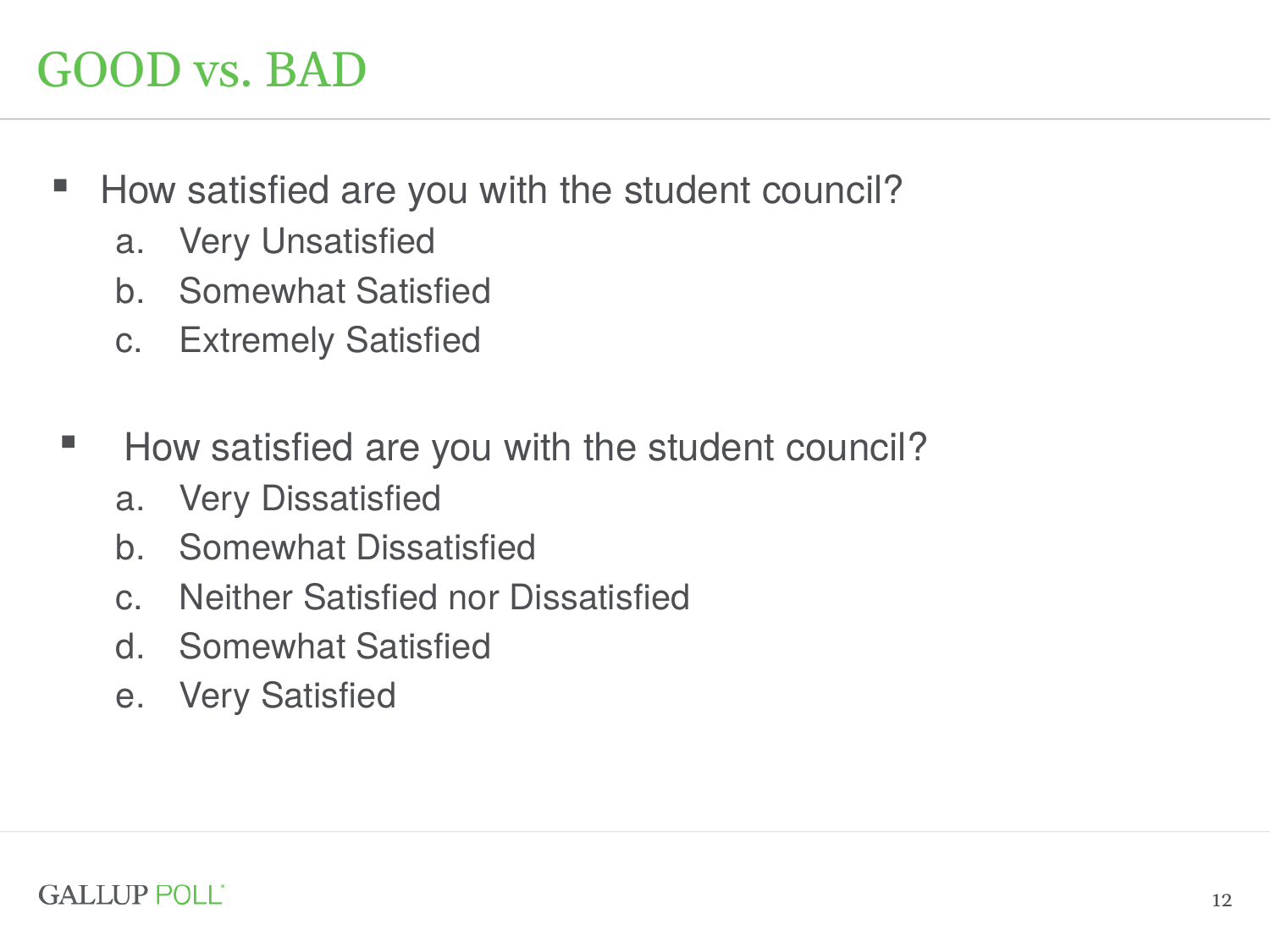

# GOOD vs. BAD
How satisfied are you with the student council?
Very Unsatisfied
Somewhat Satisfied
Extremely Satisfied

How satisfied are you with the student council?
Very Dissatisfied
Somewhat Dissatisfied
Neither Satisfied nor Dissatisfied
Somewhat Satisfied
Very Satisfied
12